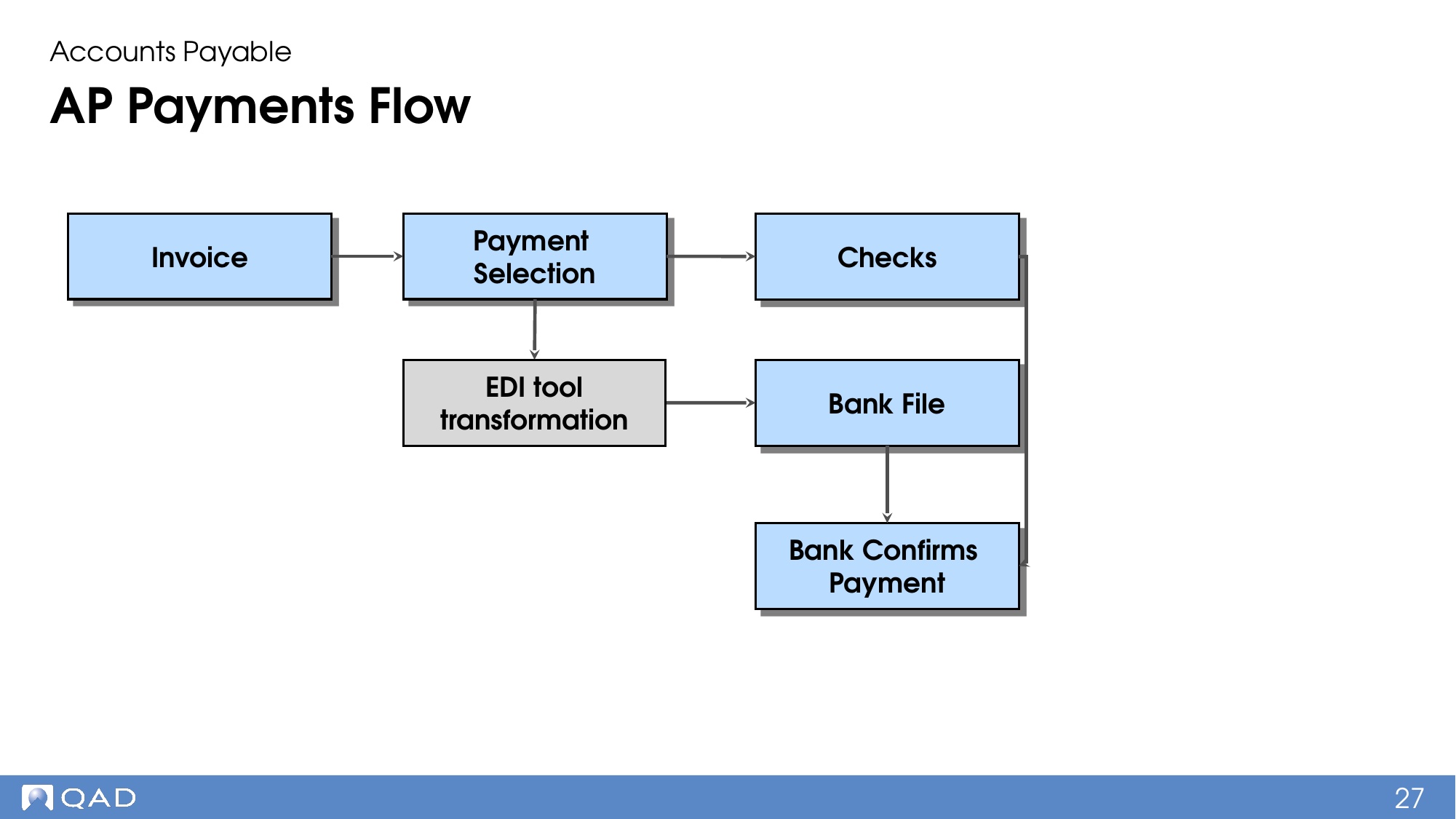

Accounts Payable
# AP Payments Flow
Invoice
Payment
Selection
Checks
EDI tool
transformation
Bank File
Bank Confirms
Payment
27